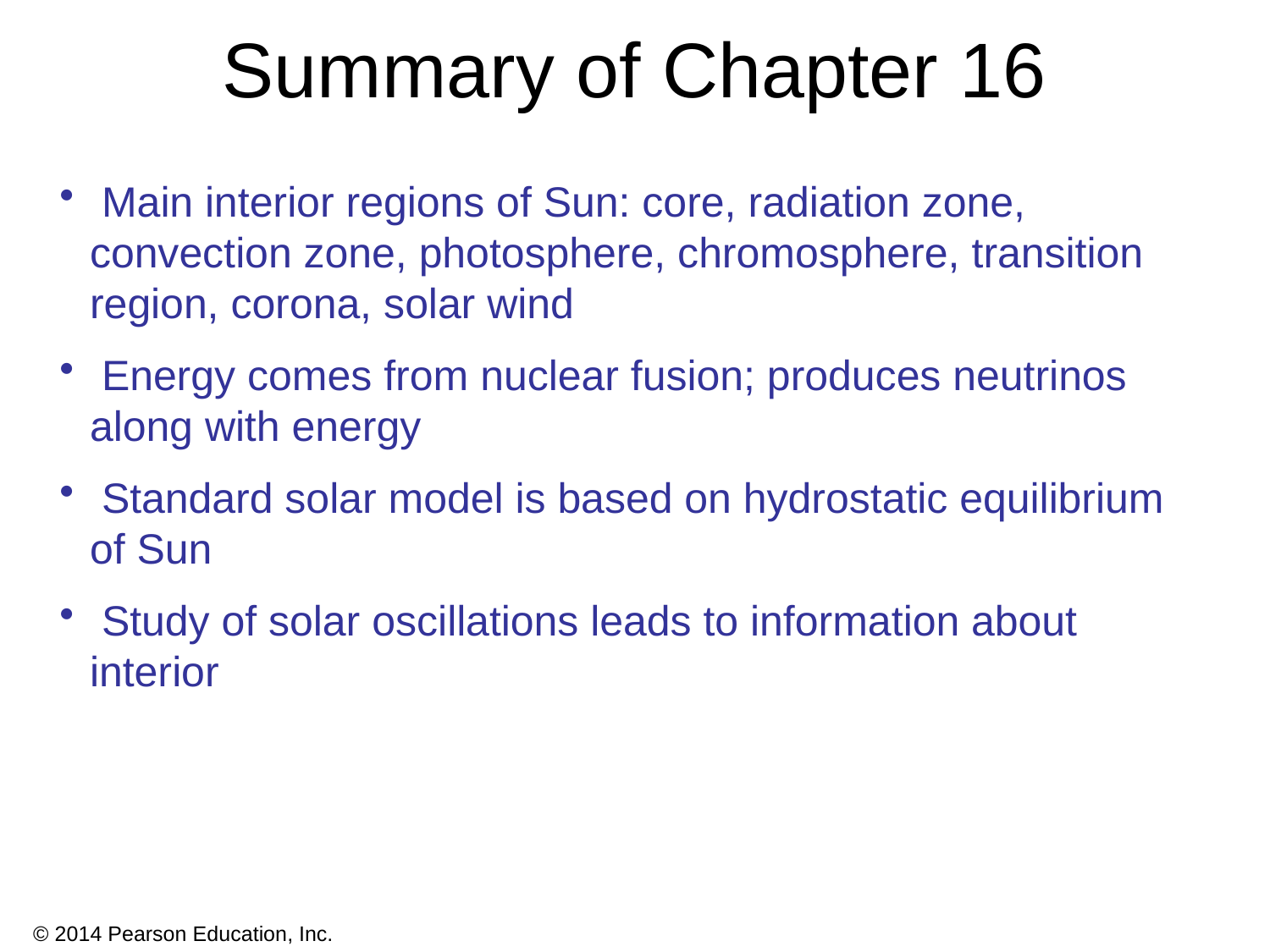

# Summary of Chapter 16
 Main interior regions of Sun: core, radiation zone, convection zone, photosphere, chromosphere, transition region, corona, solar wind
 Energy comes from nuclear fusion; produces neutrinos along with energy
 Standard solar model is based on hydrostatic equilibrium of Sun
 Study of solar oscillations leads to information about interior